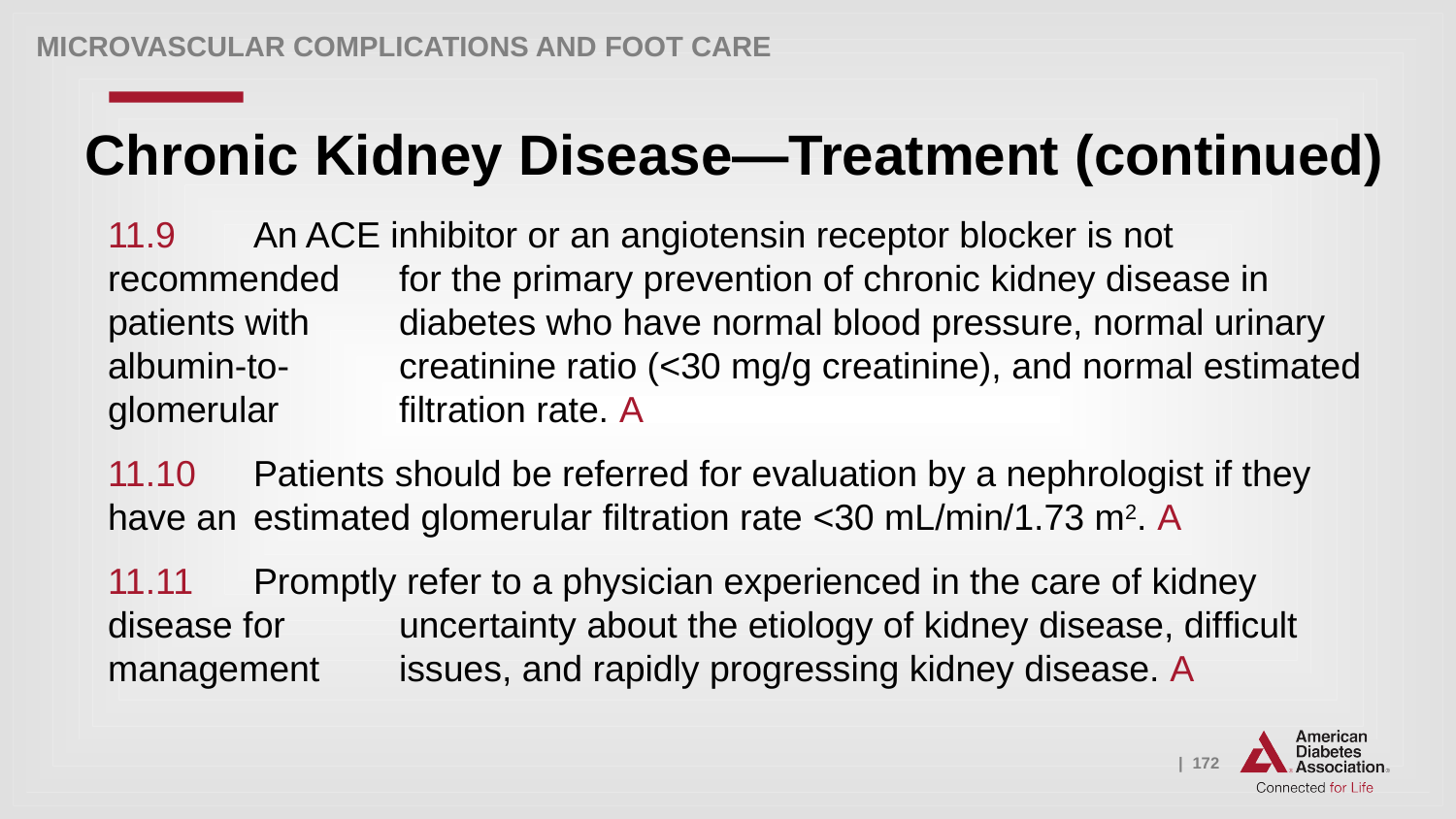

Microvascular Complications and Foot Care
# Chronic Kidney Disease—Treatment (continued)
11.9 	An ACE inhibitor or an angiotensin receptor blocker is not recommended 	for the primary prevention of chronic kidney disease in patients with 	diabetes who have normal blood pressure, normal urinary albumin-to- 	creatinine ratio (<30 mg/g creatinine), and normal estimated glomerular 	filtration rate. A
11.10 	Patients should be referred for evaluation by a nephrologist if they have an 	estimated glomerular filtration rate <30 mL/min/1.73 m2. A
11.11 	Promptly refer to a physician experienced in the care of kidney disease for 	uncertainty about the etiology of kidney disease, difficult management 	issues, and rapidly progressing kidney disease. A